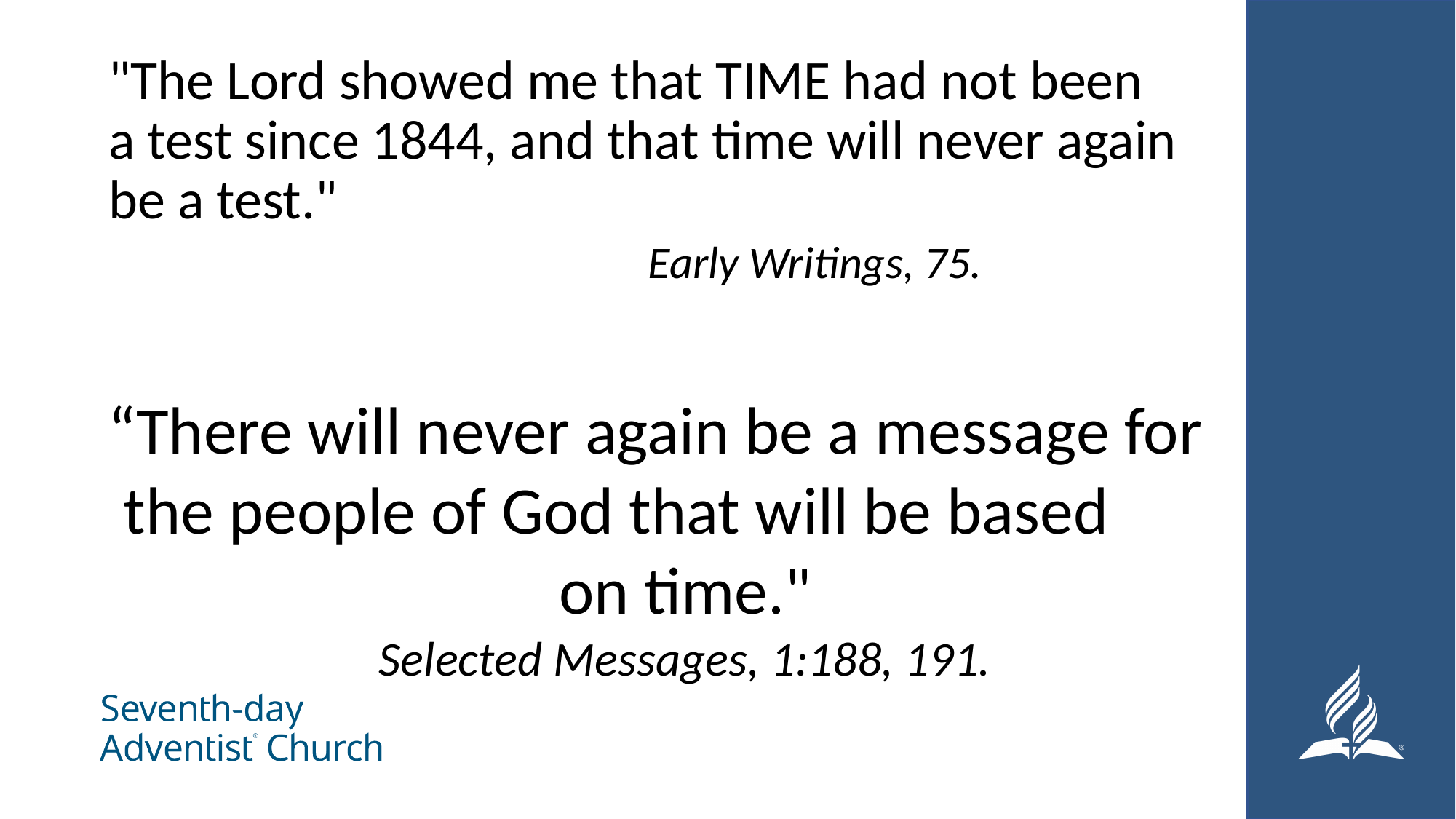

# "The Lord showed me that TIME had not been a test since 1844, and that time will never again be a test." Early Writings, 75.
“There will never again be a message for
 the people of God that will be based
 on time."
Selected Messages, 1:188, 191.